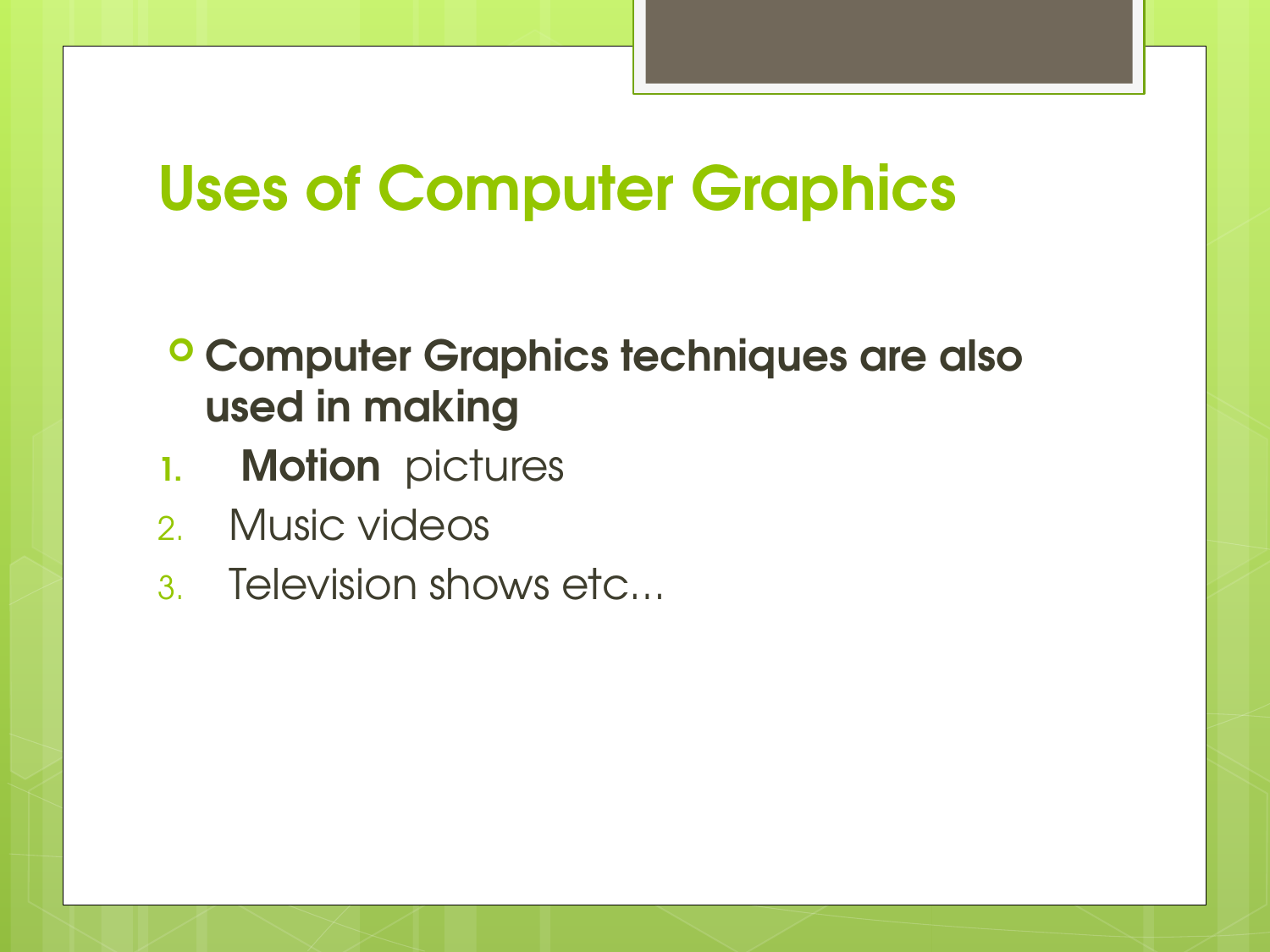

# Uses of Computer Graphics
Computer Graphics techniques are also used in making
 Motion  pictures
Music videos
Television shows etc…